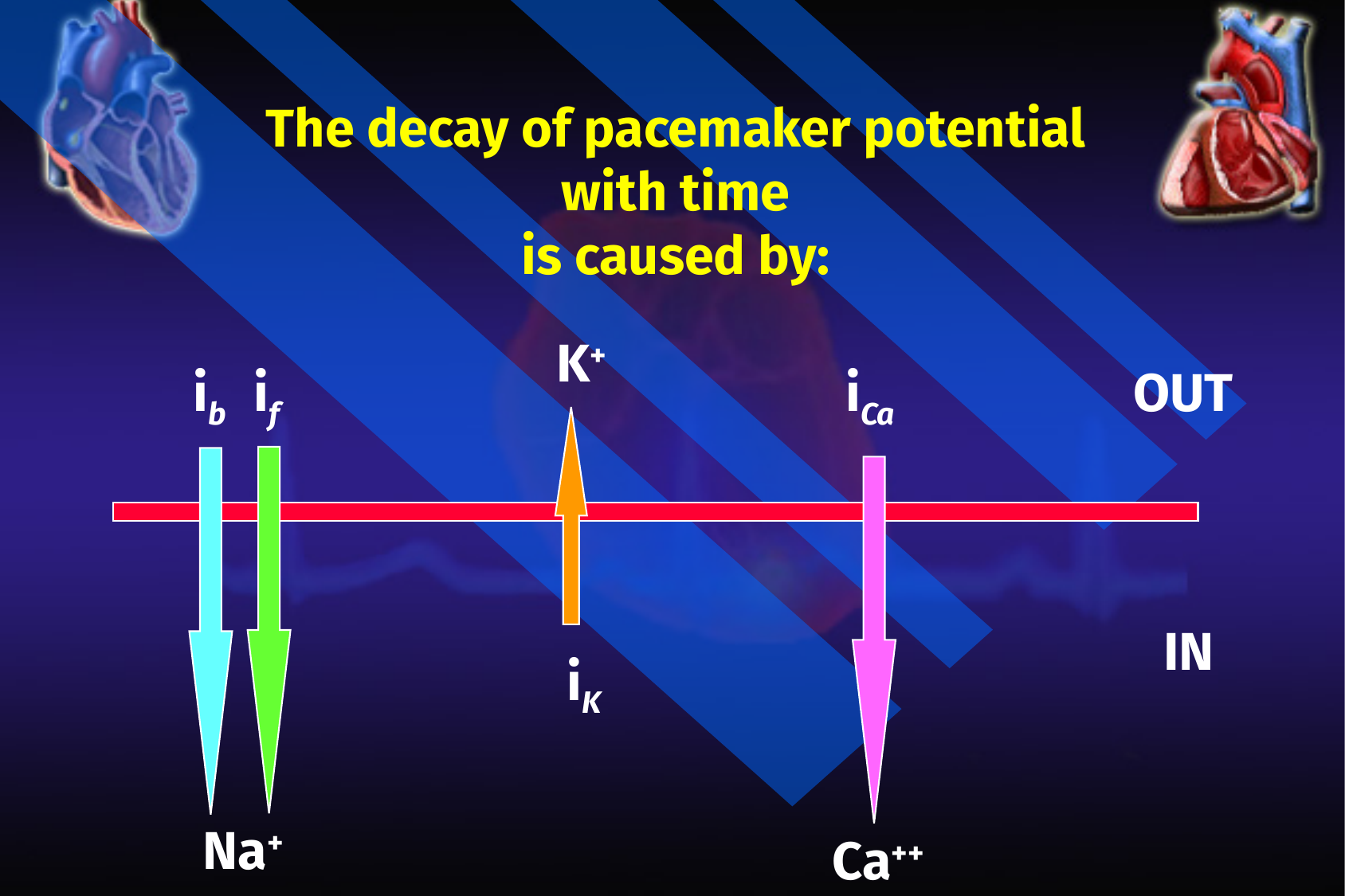

# The decay of pacemaker potential with time is caused by:
K+
ib
if
iCa
OUT

IN
iK
Na+
Ca++